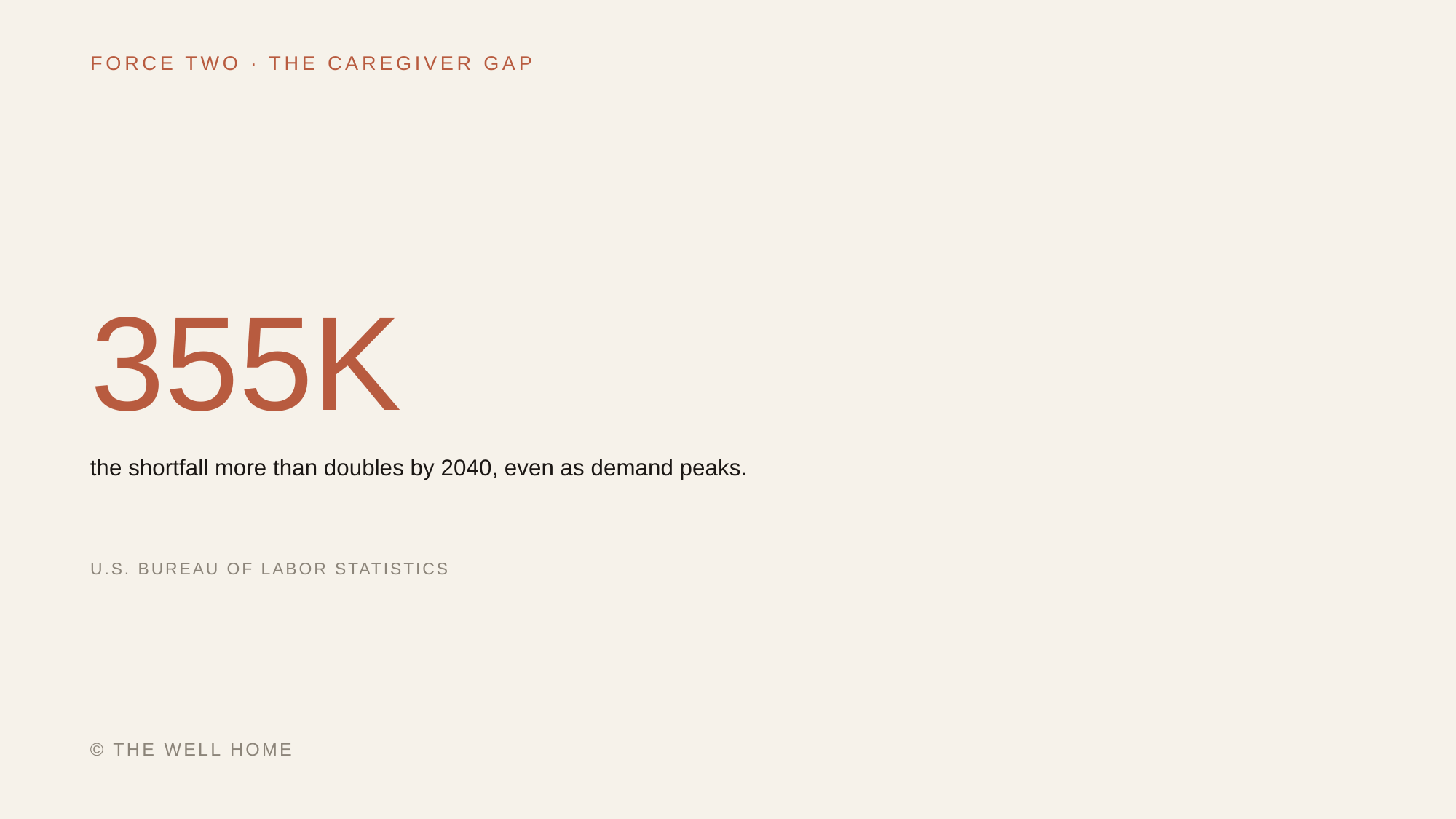

FORCE TWO · THE CAREGIVER GAP
355K
the shortfall more than doubles by 2040, even as demand peaks.
U.S. BUREAU OF LABOR STATISTICS
© THE WELL HOME